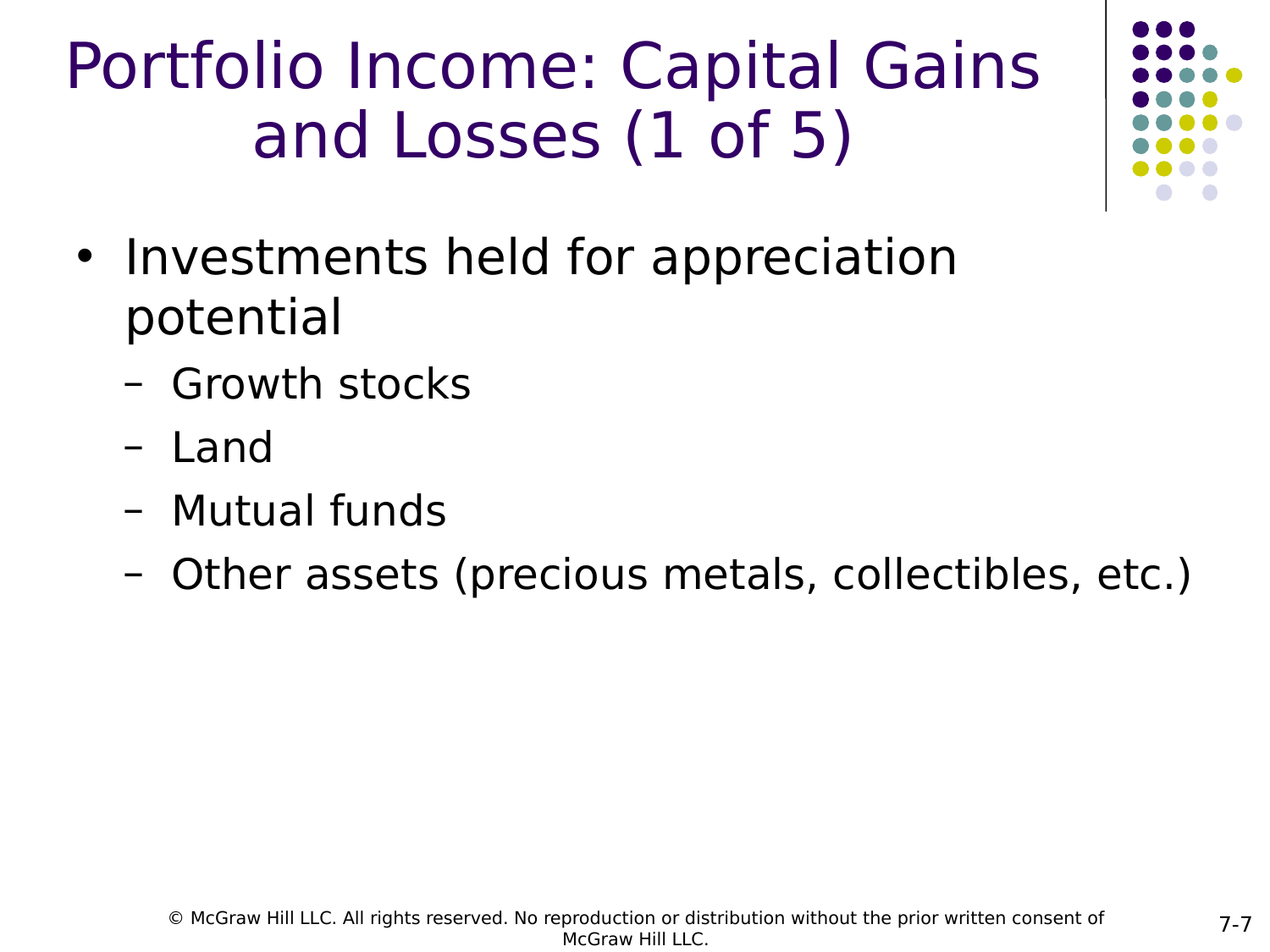

# Portfolio Income: Capital Gains and Losses (1 of 5)
Investments held for appreciation potential
Growth stocks
Land
Mutual funds
Other assets (precious metals, collectibles, etc.)
7-7